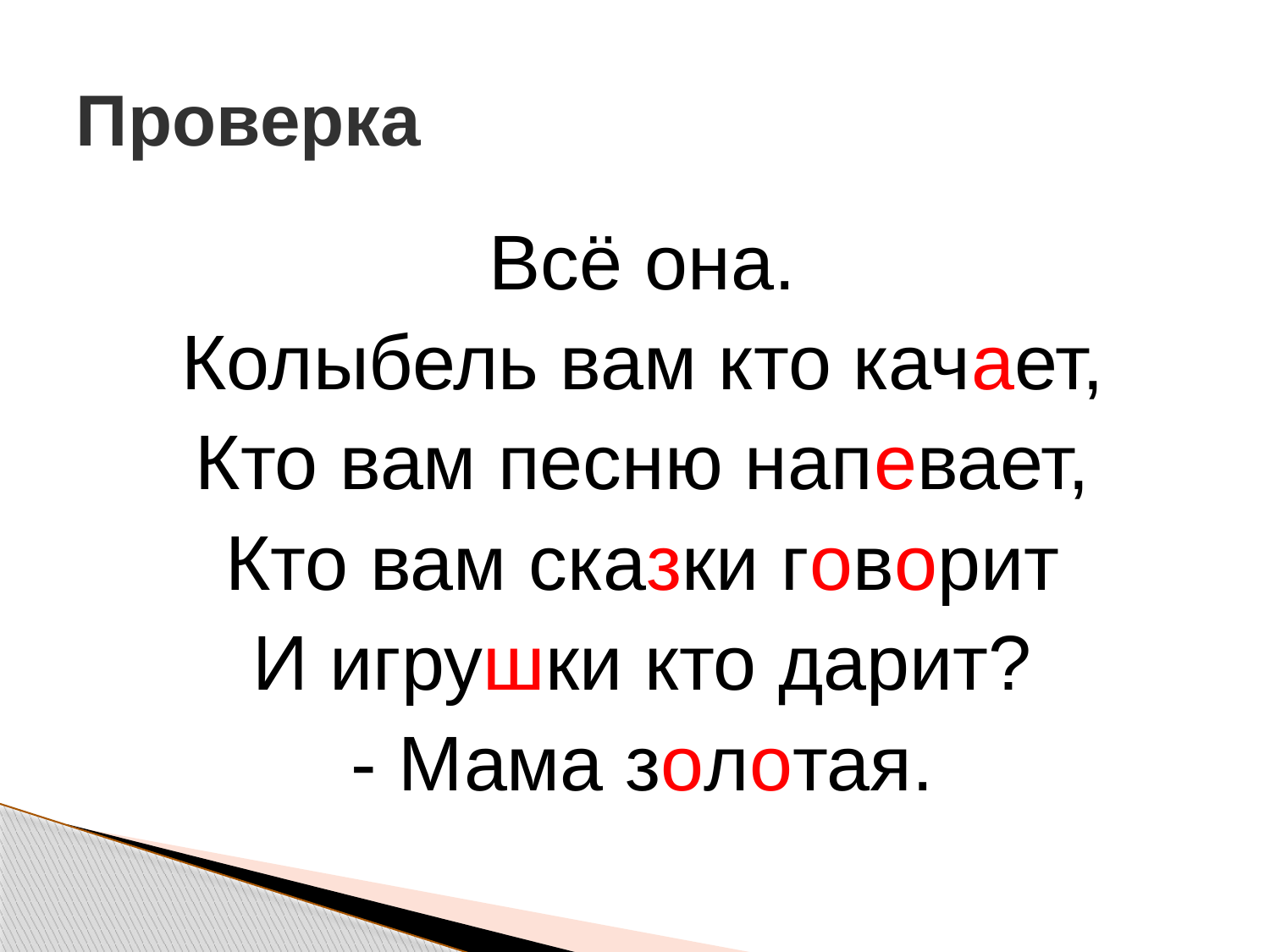

# Проверка
Всё она.
Колыбель вам кто качает,
Кто вам песню напевает,
Кто вам сказки говорит
И игрушки кто дарит?
- Мама золотая.